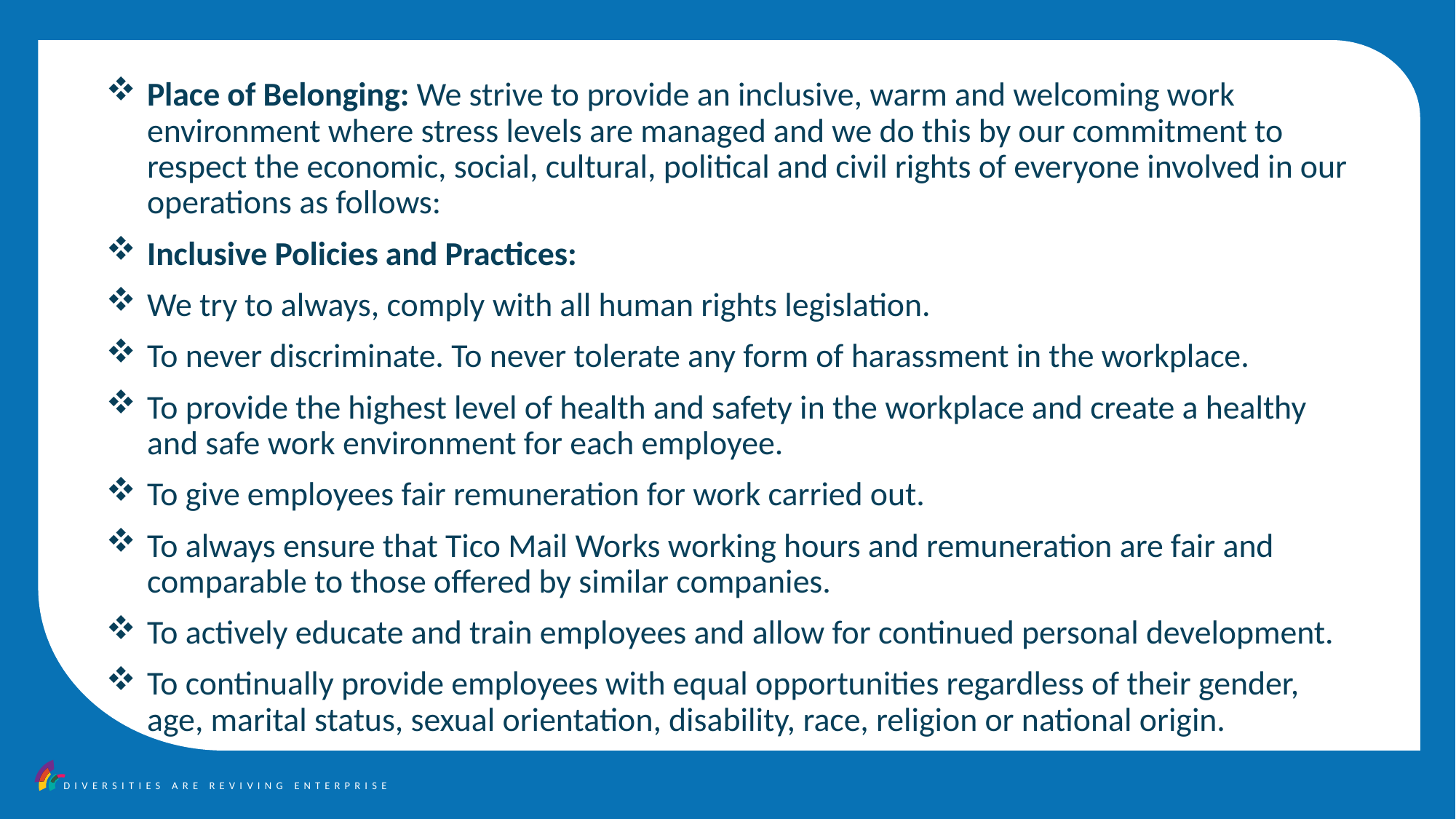

Place of Belonging: We strive to provide an inclusive, warm and welcoming work environment where stress levels are managed and we do this by our commitment to respect the economic, social, cultural, political and civil rights of everyone involved in our operations as follows:
Inclusive Policies and Practices:
We try to always, comply with all human rights legislation.
To never discriminate. To never tolerate any form of harassment in the workplace.
To provide the highest level of health and safety in the workplace and create a healthy and safe work environment for each employee.
To give employees fair remuneration for work carried out.
To always ensure that Tico Mail Works working hours and remuneration are fair and comparable to those offered by similar companies.
To actively educate and train employees and allow for continued personal development.
To continually provide employees with equal opportunities regardless of their gender, age, marital status, sexual orientation, disability, race, religion or national origin.